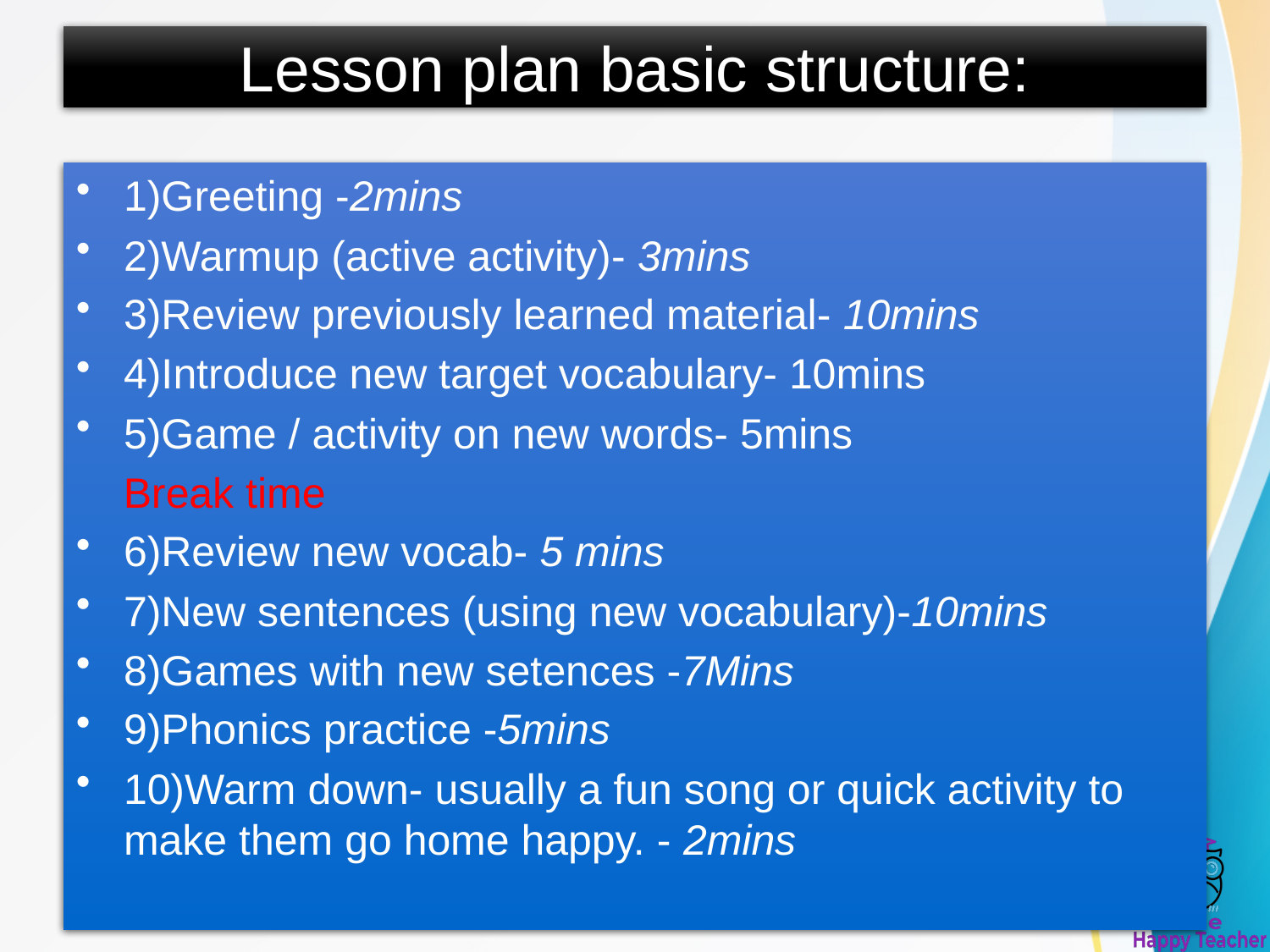

# Lesson plan basic structure:
1)Greeting -2mins
2)Warmup (active activity)- 3mins
3)Review previously learned material- 10mins
4)Introduce new target vocabulary- 10mins
5)Game / activity on new words- 5mins
    Break time
6)Review new vocab- 5 mins
7)New sentences (using new vocabulary)-10mins
8)Games with new setences -7Mins
9)Phonics practice -5mins
10)Warm down- usually a fun song or quick activity to make them go home happy. - 2mins